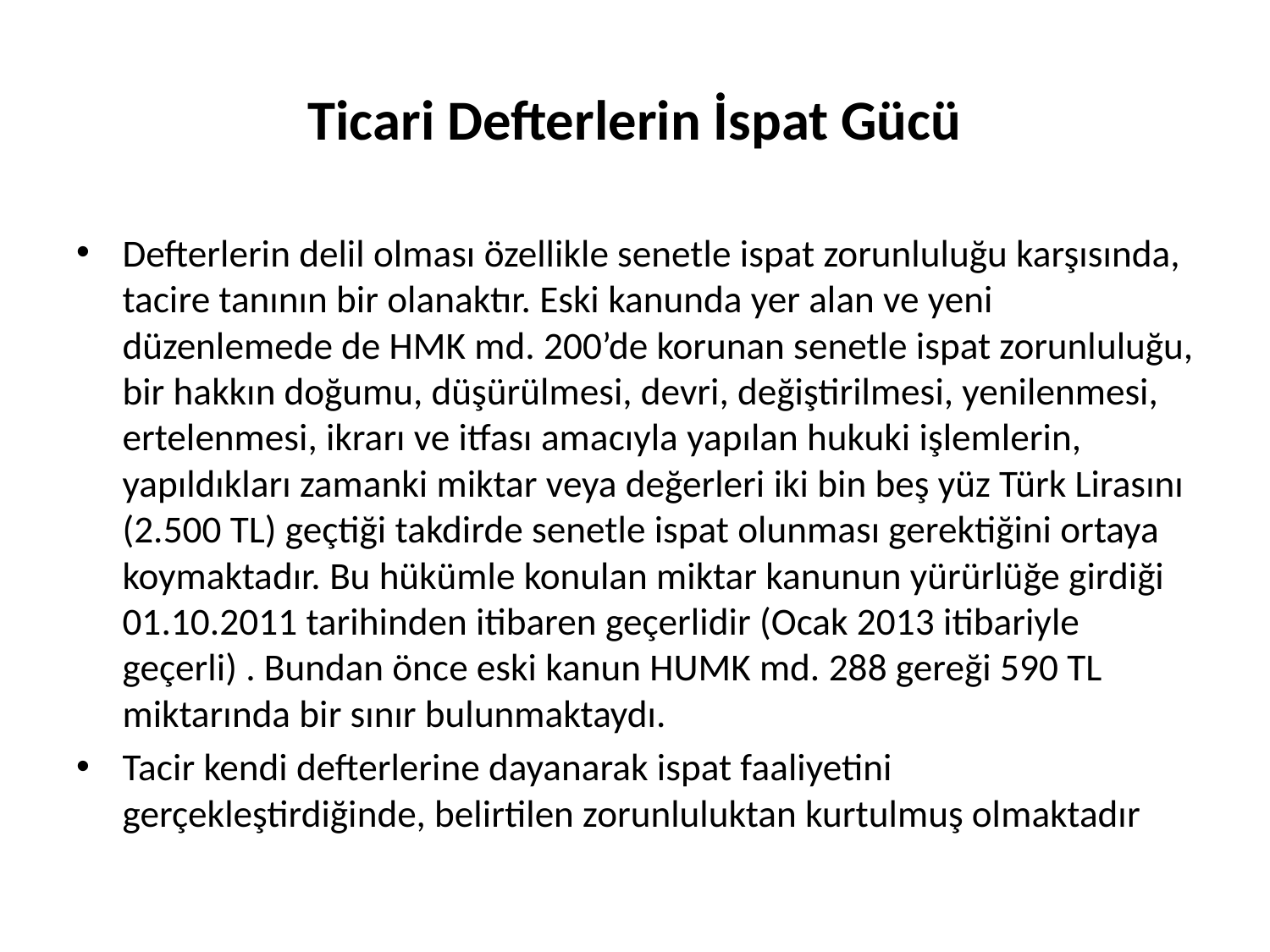

# Ticari Defterlerin İspat Gücü
Defterlerin delil olması özellikle senetle ispat zorunluluğu karşısında, tacire tanının bir olanaktır. Eski kanunda yer alan ve yeni düzenlemede de HMK md. 200’de korunan senetle ispat zorunluluğu, bir hakkın doğumu, düşürülmesi, devri, değiştirilmesi, yenilenmesi, ertelenmesi, ikrarı ve itfası amacıyla yapılan hukuki işlemlerin, yapıldıkları zamanki miktar veya değerleri iki bin beş yüz Türk Lirasını (2.500 TL) geçtiği takdirde senetle ispat olunması gerektiğini ortaya koymaktadır. Bu hükümle konulan miktar kanunun yürürlüğe girdiği 01.10.2011 tarihinden itibaren geçerlidir (Ocak 2013 itibariyle geçerli) . Bundan önce eski kanun HUMK md. 288 gereği 590 TL miktarında bir sınır bulunmaktaydı.
Tacir kendi defterlerine dayanarak ispat faaliyetini gerçekleştirdiğinde, belirtilen zorunluluktan kurtulmuş olmaktadır